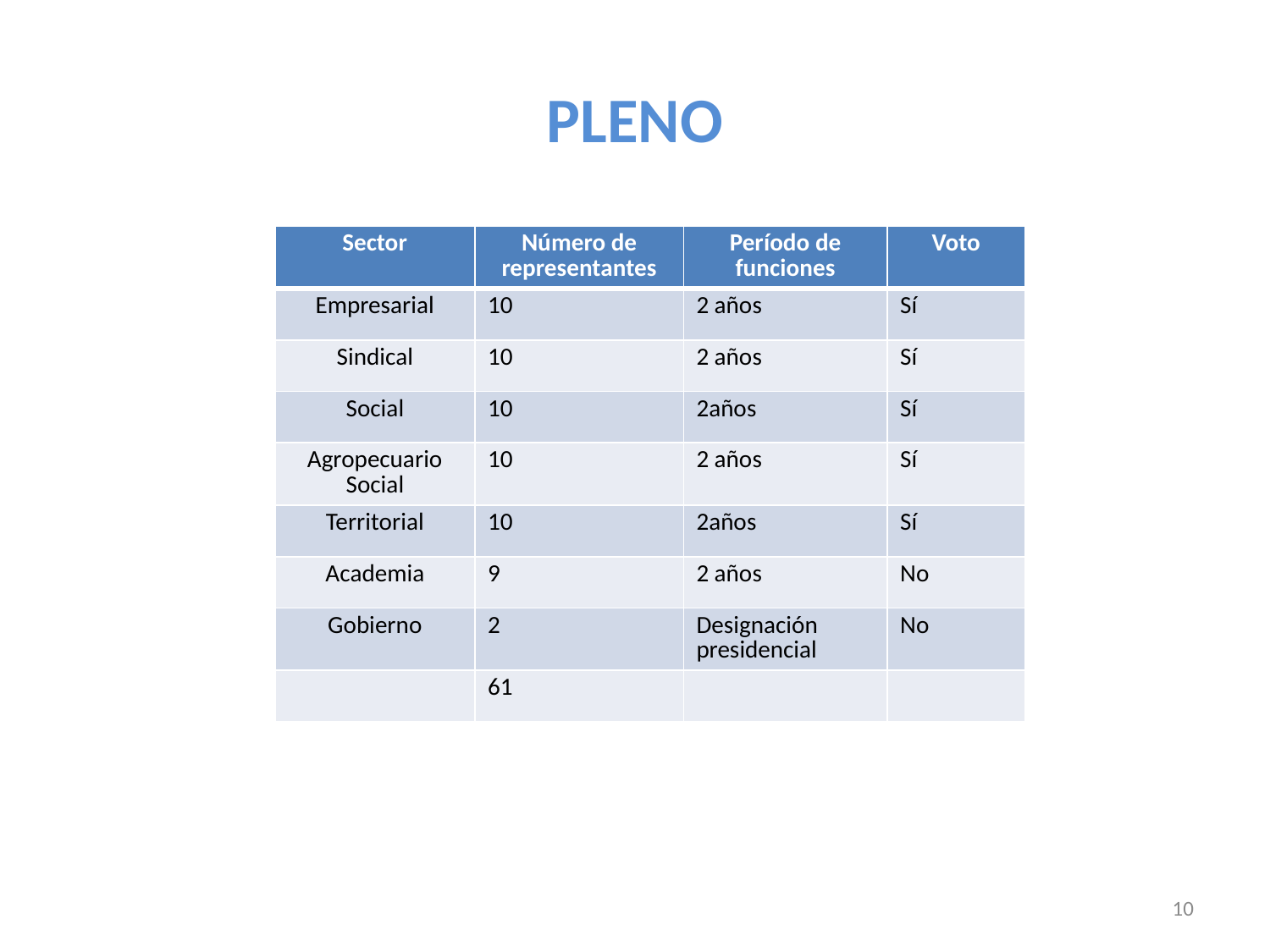

# PLENO
| Sector | Número de representantes | Período de funciones | Voto |
| --- | --- | --- | --- |
| Empresarial | 10 | 2 años | Sí |
| Sindical | 10 | 2 años | Sí |
| Social | 10 | 2años | Sí |
| Agropecuario Social | 10 | 2 años | Sí |
| Territorial | 10 | 2años | Sí |
| Academia | 9 | 2 años | No |
| Gobierno | 2 | Designación presidencial | No |
|  | 61 |  |  |
10